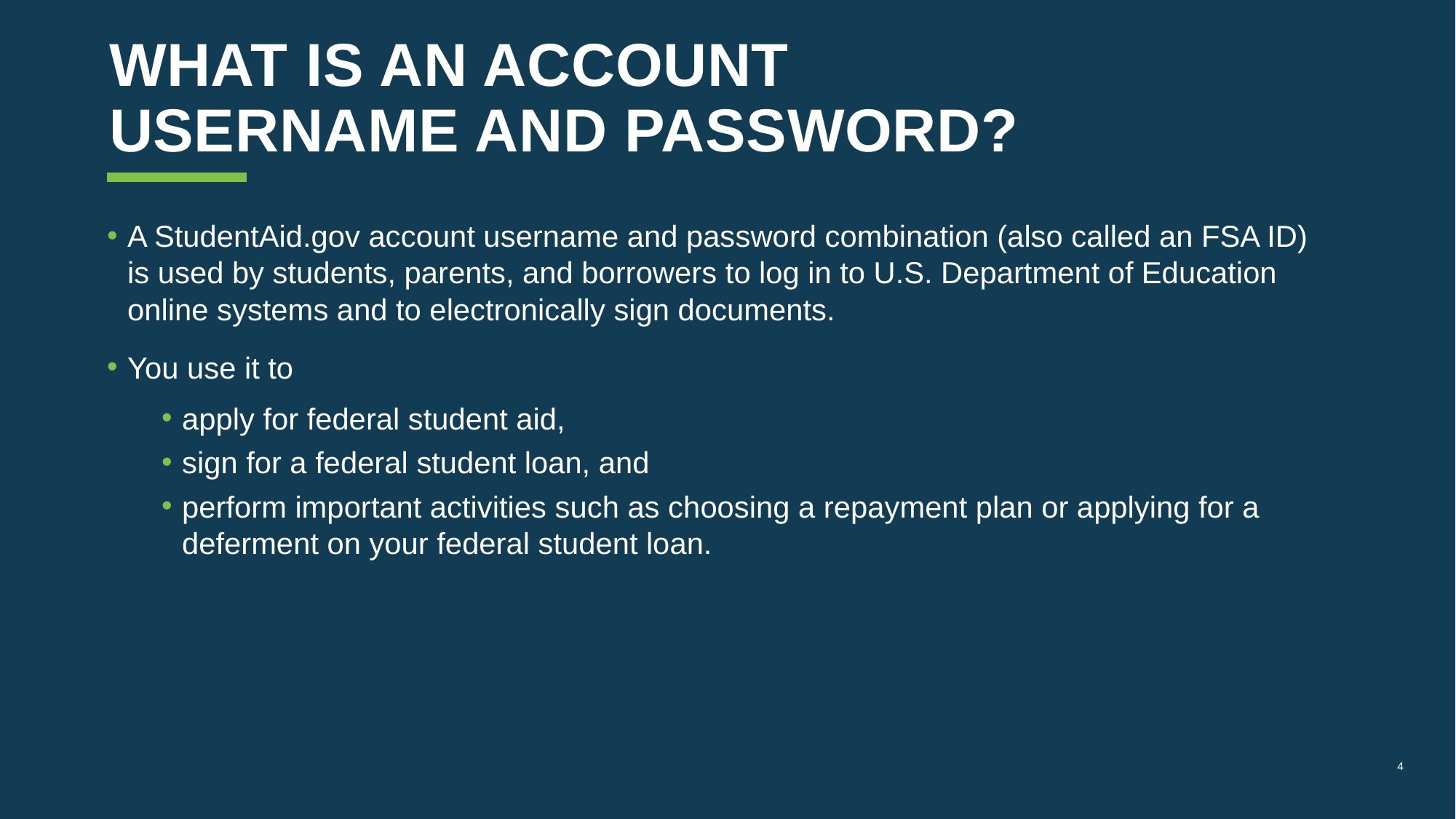

# What is an account Username and password?
A StudentAid.gov account username and password combination (also called an FSA ID) is used by students, parents, and borrowers to log in to U.S. Department of Education online systems and to electronically sign documents.
You use it to
apply for federal student aid,
sign for a federal student loan, and
perform important activities such as choosing a repayment plan or applying for a deferment on your federal student loan.

4